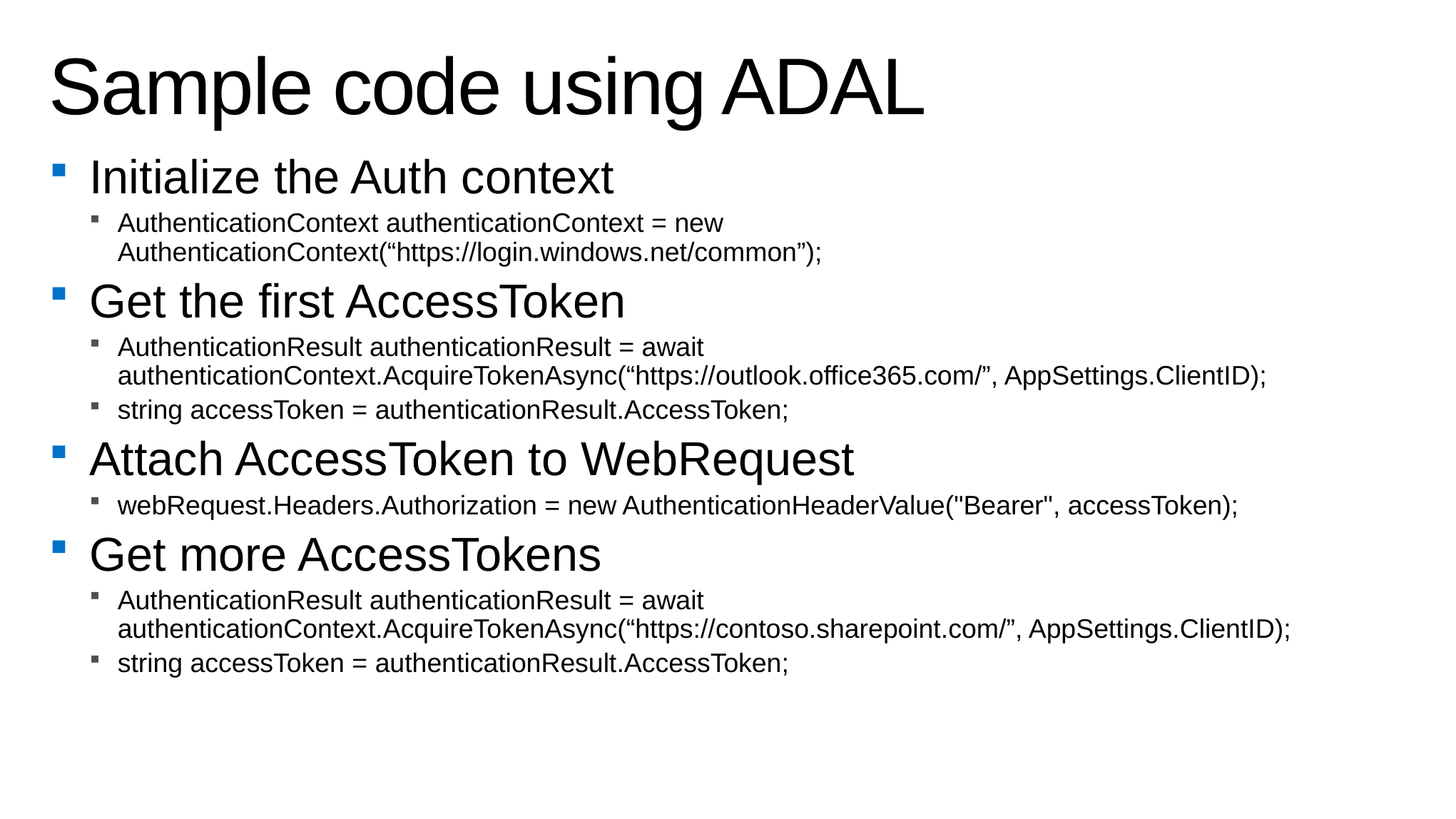

# Sample code using ADAL
Initialize the Auth context
AuthenticationContext authenticationContext = new AuthenticationContext(“https://login.windows.net/common”);
Get the first AccessToken
AuthenticationResult authenticationResult = await authenticationContext.AcquireTokenAsync(“https://outlook.office365.com/”, AppSettings.ClientID);
string accessToken = authenticationResult.AccessToken;
Attach AccessToken to WebRequest
webRequest.Headers.Authorization = new AuthenticationHeaderValue("Bearer", accessToken);
Get more AccessTokens
AuthenticationResult authenticationResult = await authenticationContext.AcquireTokenAsync(“https://contoso.sharepoint.com/”, AppSettings.ClientID);
string accessToken = authenticationResult.AccessToken;